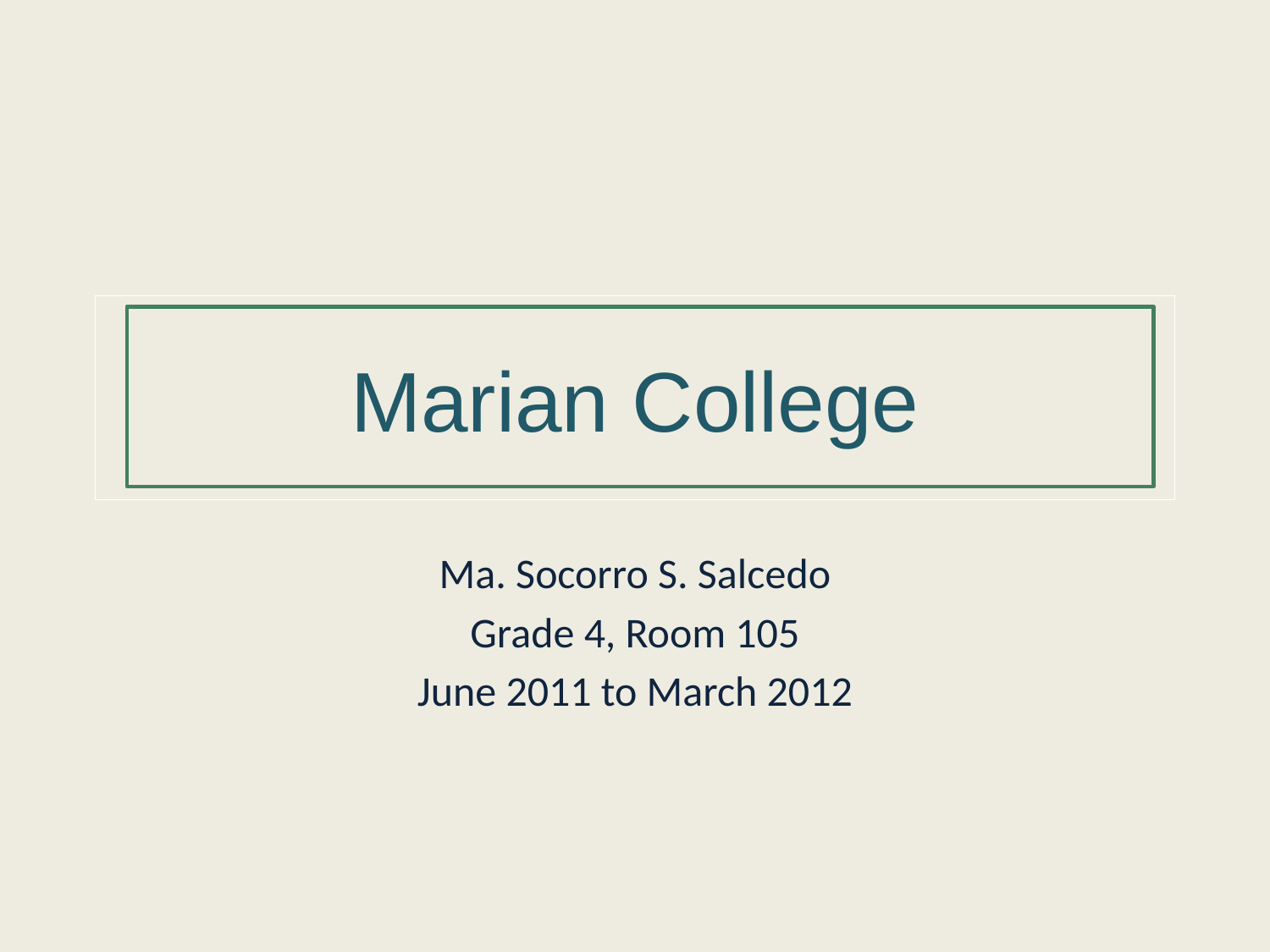

# Marian College

Ma. Socorro S. Salcedo
Grade 4, Room 105
June 2011 to March 2012